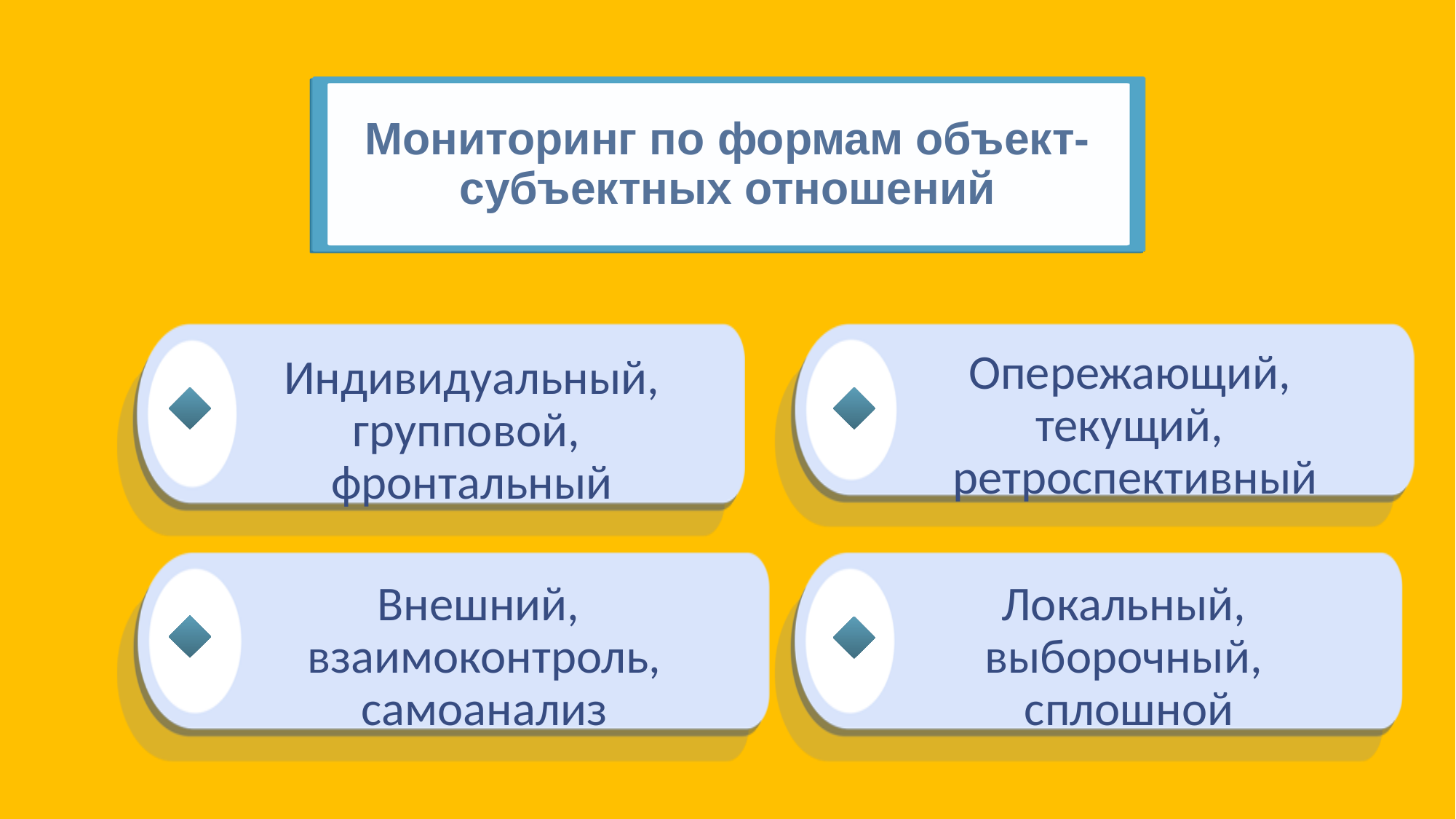

# Мониторинг по формам объект-субъектных отношений
Индивидуальный, групповой,
фронтальный
Опережающий,
текущий,
ретроспективный

Внешний,
взаимоконтроль, самоанализ
Локальный,
выборочный,
сплошной